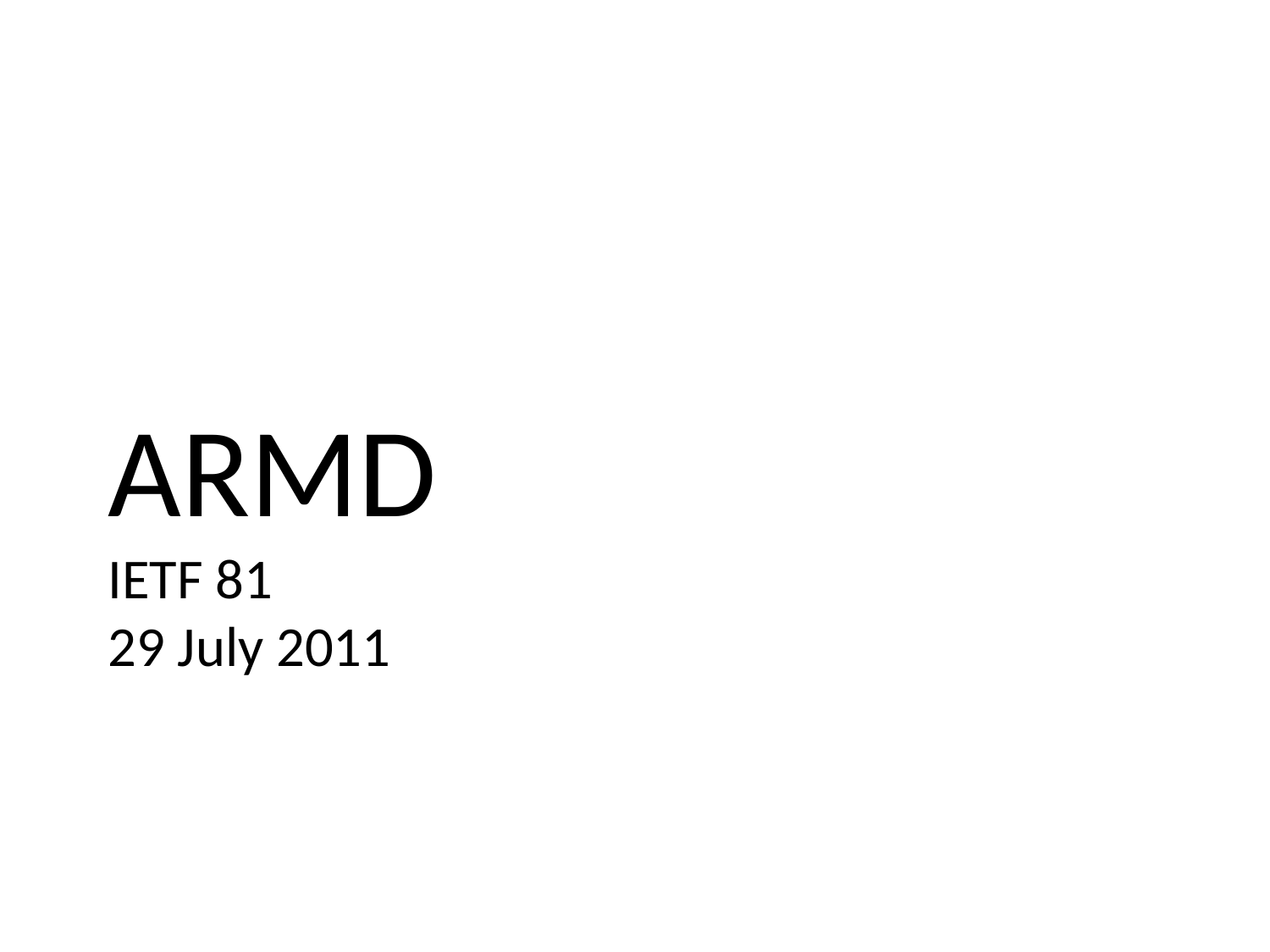

# ARMD IETF 81 29 July 2011